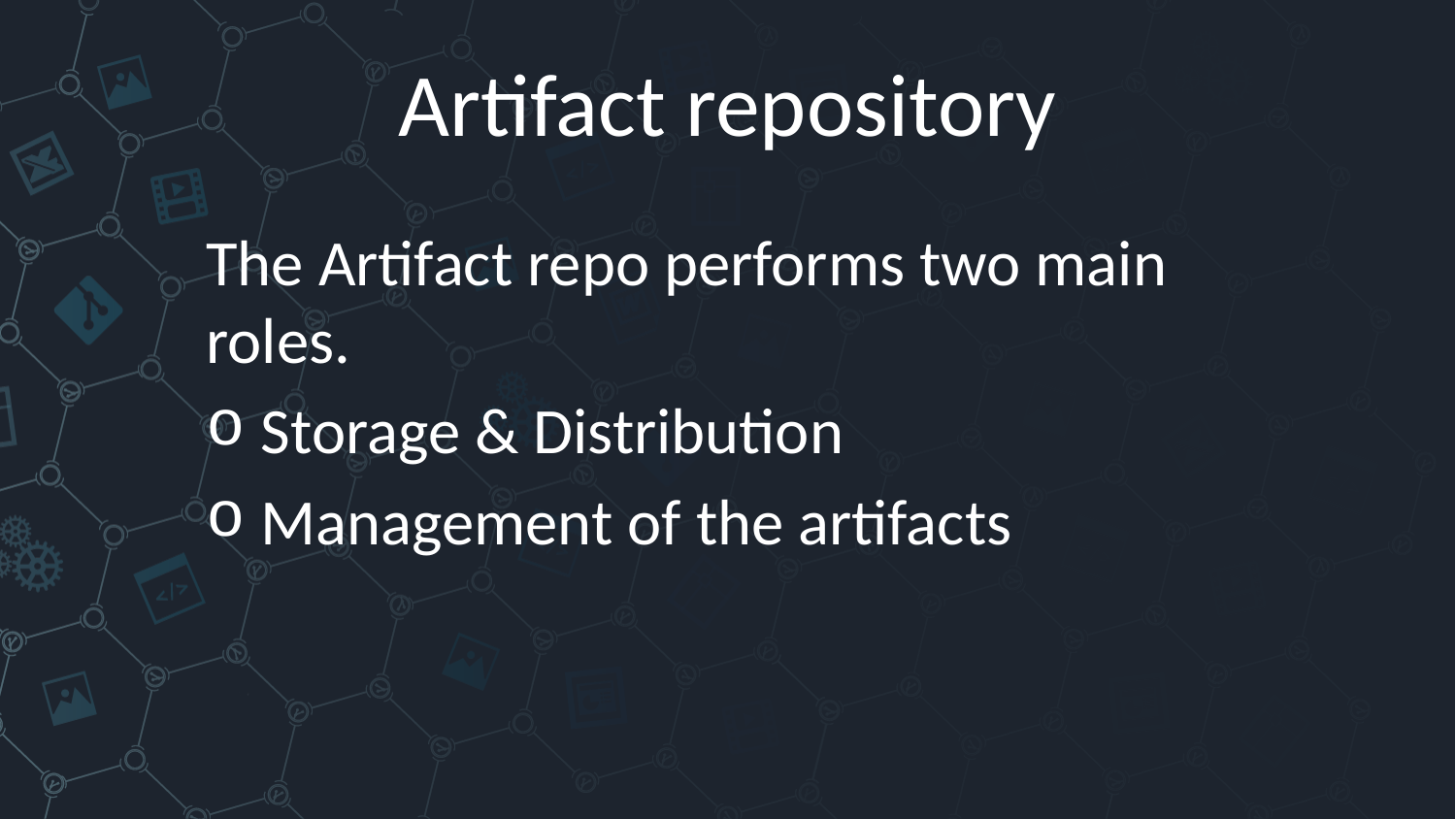

# Artifact repository
The Artifact repo performs two main roles.
Storage & Distribution
Management of the artifacts